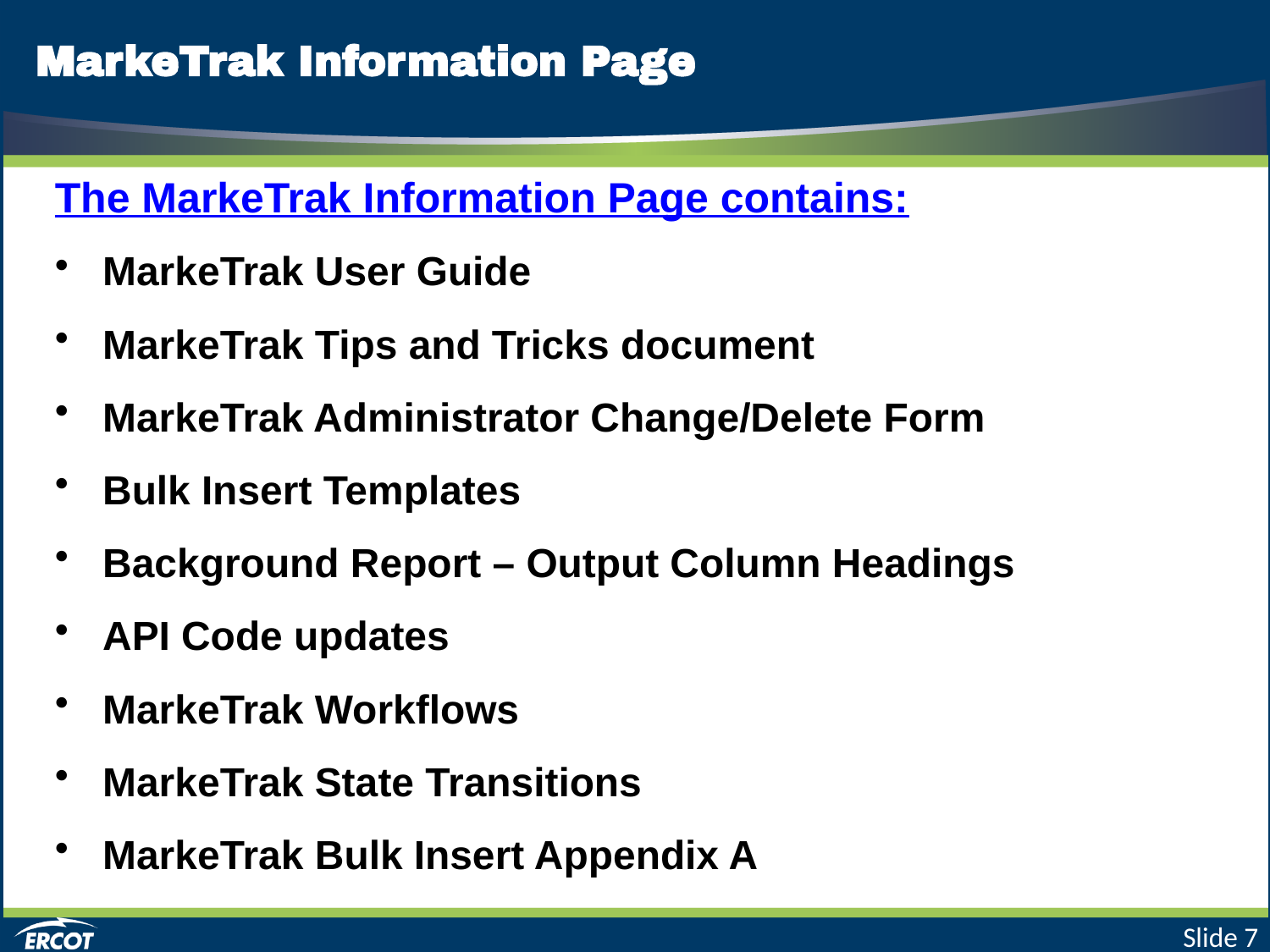

MarkeTrak Information Page
The MarkeTrak Information Page contains:
MarkeTrak User Guide
MarkeTrak Tips and Tricks document
MarkeTrak Administrator Change/Delete Form
Bulk Insert Templates
Background Report – Output Column Headings
API Code updates
MarkeTrak Workflows
MarkeTrak State Transitions
MarkeTrak Bulk Insert Appendix A